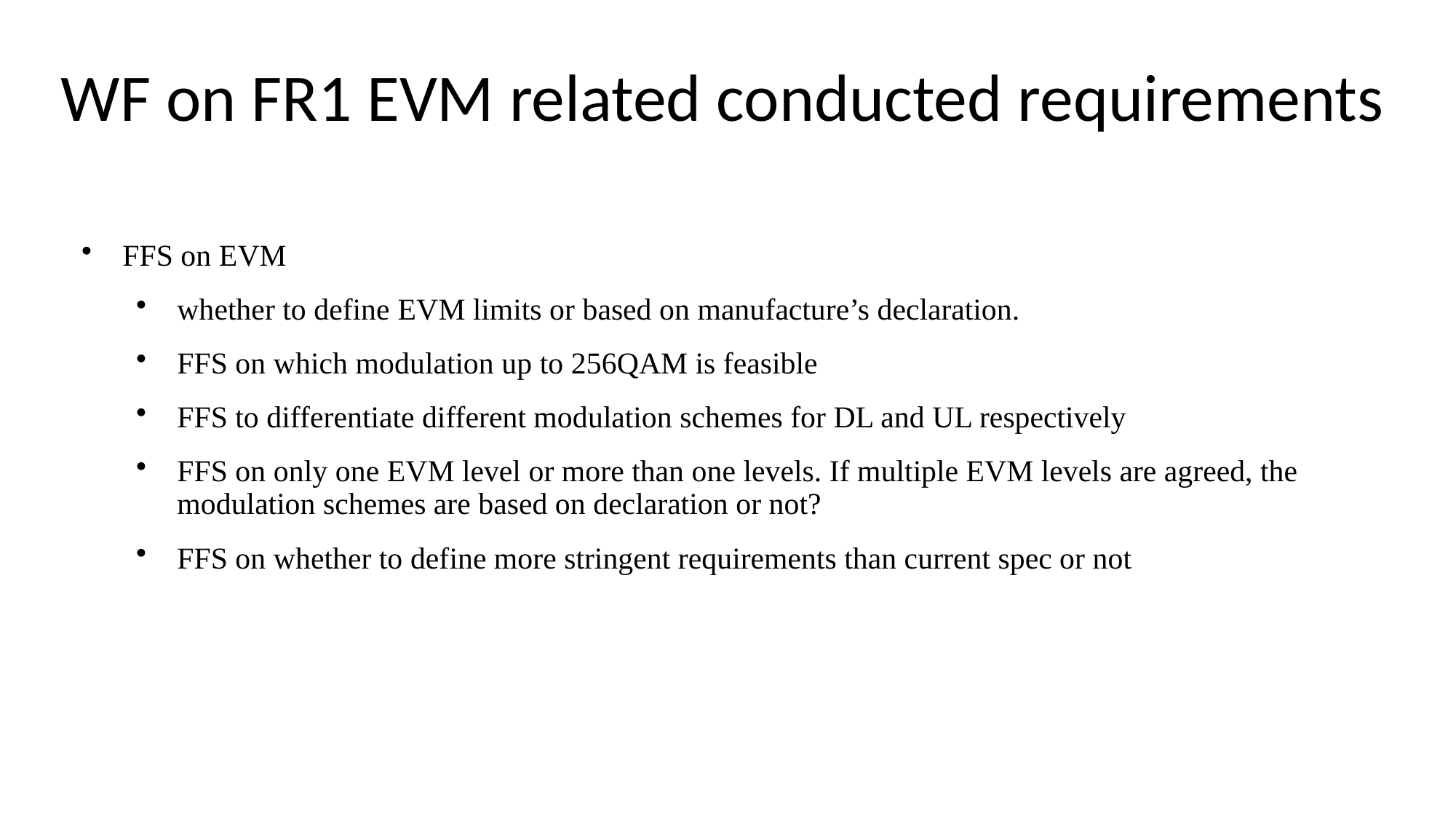

# WF on FR1 EVM related conducted requirements
FFS on EVM
whether to define EVM limits or based on manufacture’s declaration.
FFS on which modulation up to 256QAM is feasible
FFS to differentiate different modulation schemes for DL and UL respectively
FFS on only one EVM level or more than one levels. If multiple EVM levels are agreed, the modulation schemes are based on declaration or not?
FFS on whether to define more stringent requirements than current spec or not